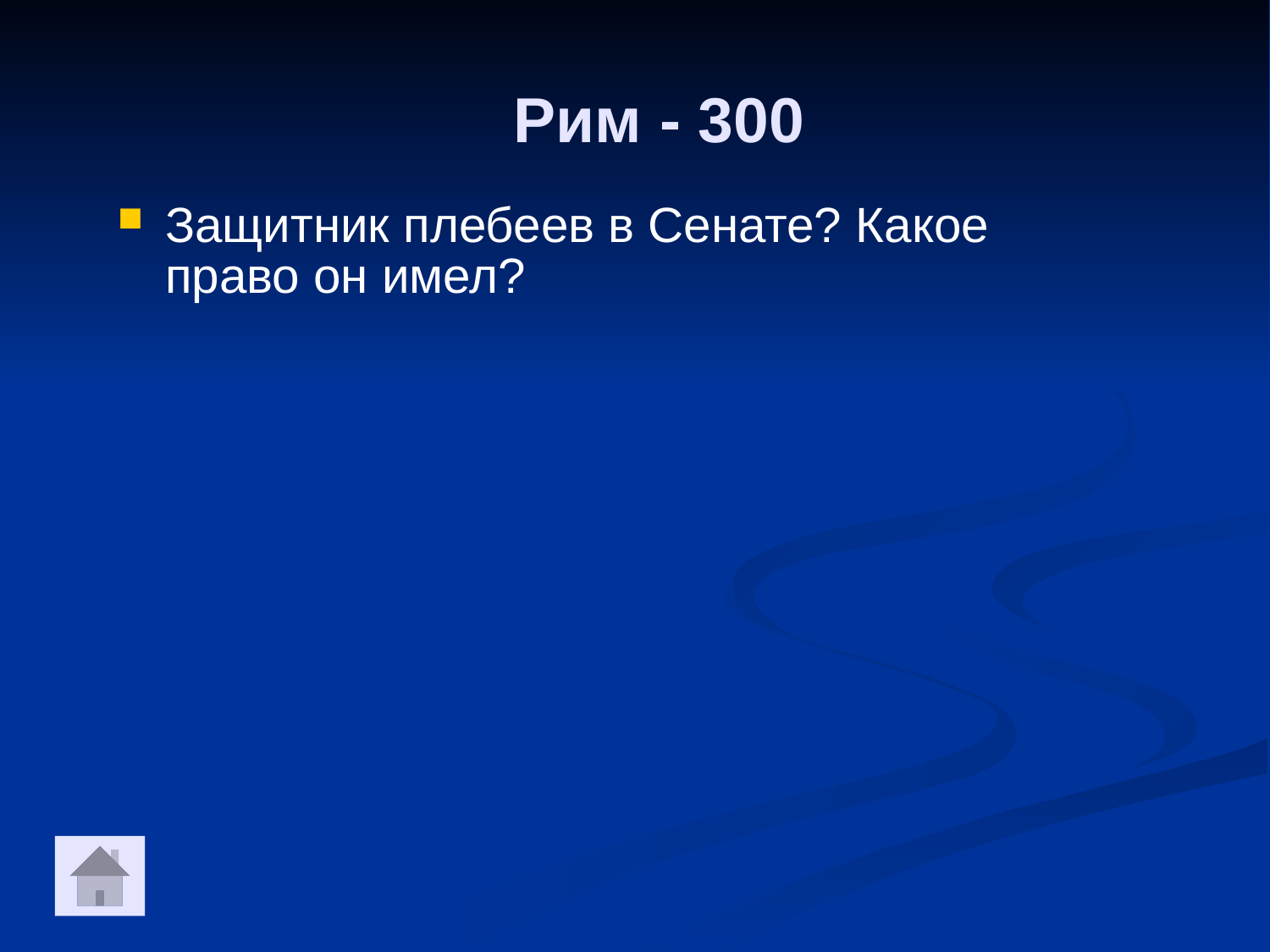

Рим - 300
Защитник плебеев в Сенате? Какое право он имел?